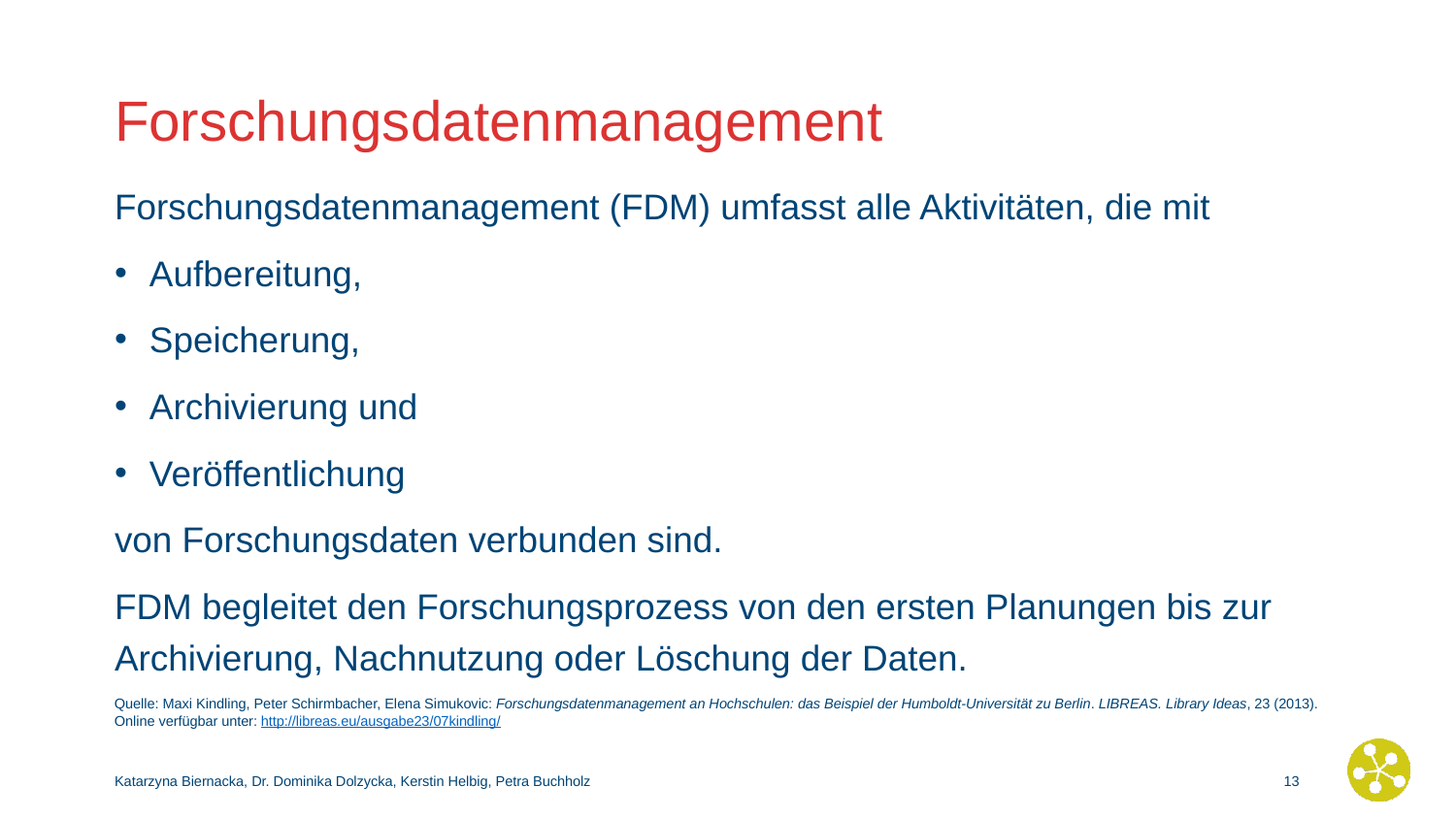

# Forschungsdatenmanagement
Forschungsdatenmanagement (FDM) umfasst alle Aktivitäten, die mit
Aufbereitung,
Speicherung,
Archivierung und
Veröffentlichung
von Forschungsdaten verbunden sind.
FDM begleitet den Forschungsprozess von den ersten Planungen bis zur Archivierung, Nachnutzung oder Löschung der Daten.

Quelle: Maxi Kindling, Peter Schirmbacher, Elena Simukovic: Forschungsdatenmanagement an Hochschulen: das Beispiel der Humboldt-Universität zu Berlin. LIBREAS. Library Ideas, 23 (2013). Online verfügbar unter: http://libreas.eu/ausgabe23/07kindling/
Katarzyna Biernacka, Dr. Dominika Dolzycka, Kerstin Helbig, Petra Buchholz
13